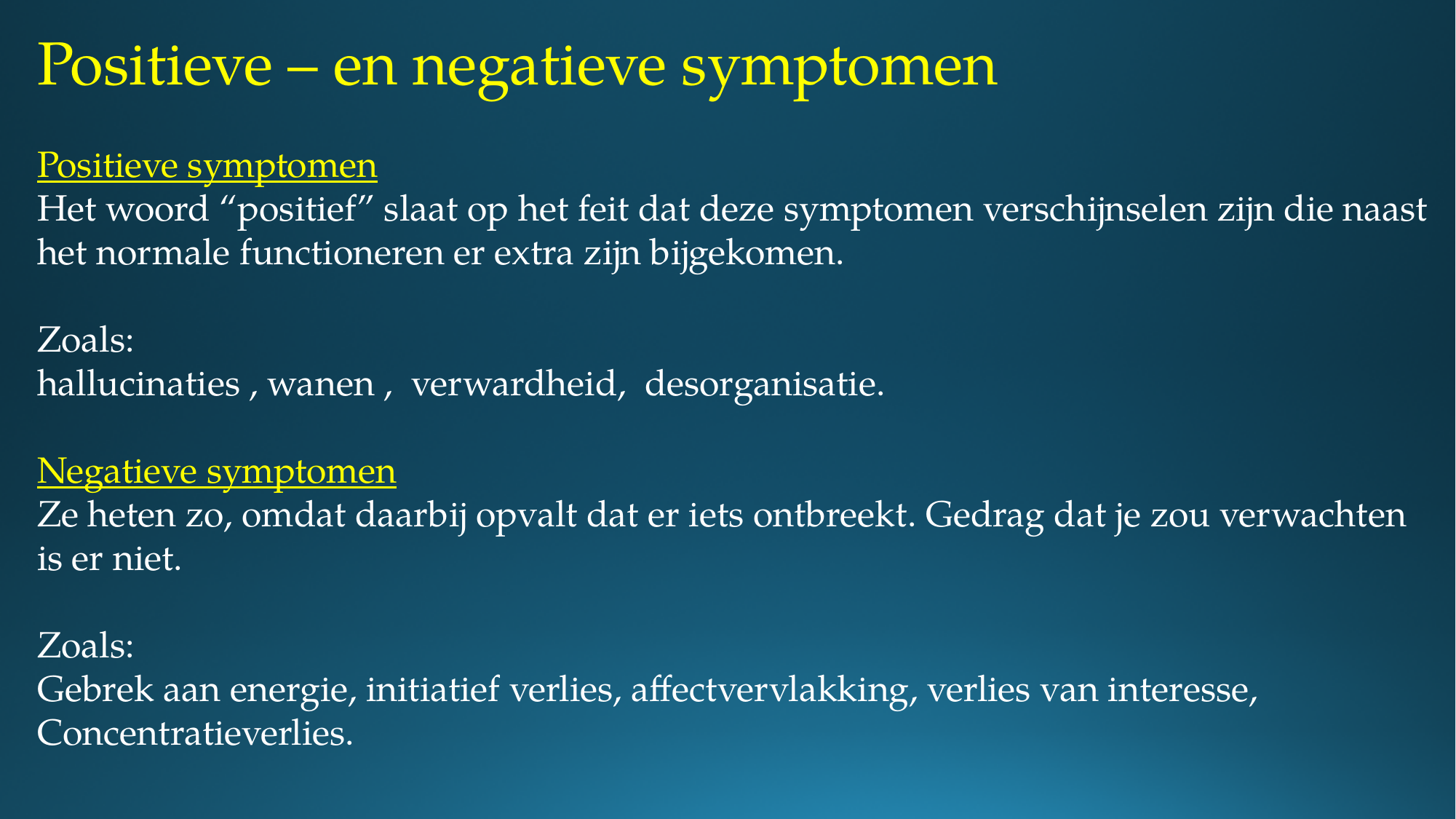

Positieve – en negatieve symptomen

Positieve symptomen
Het woord “positief” slaat op het feit dat deze symptomen verschijnselen zijn die naast het normale functioneren er extra zijn bijgekomen. 
Zoals:
hallucinaties , wanen ,  verwardheid,  desorganisatie.

Negatieve symptomen
Ze heten zo, omdat daarbij opvalt dat er iets ontbreekt. Gedrag dat je zou verwachten is er niet.

Zoals:
Gebrek aan energie, initiatief verlies, affectvervlakking, verlies van interesse,
Concentratieverlies.